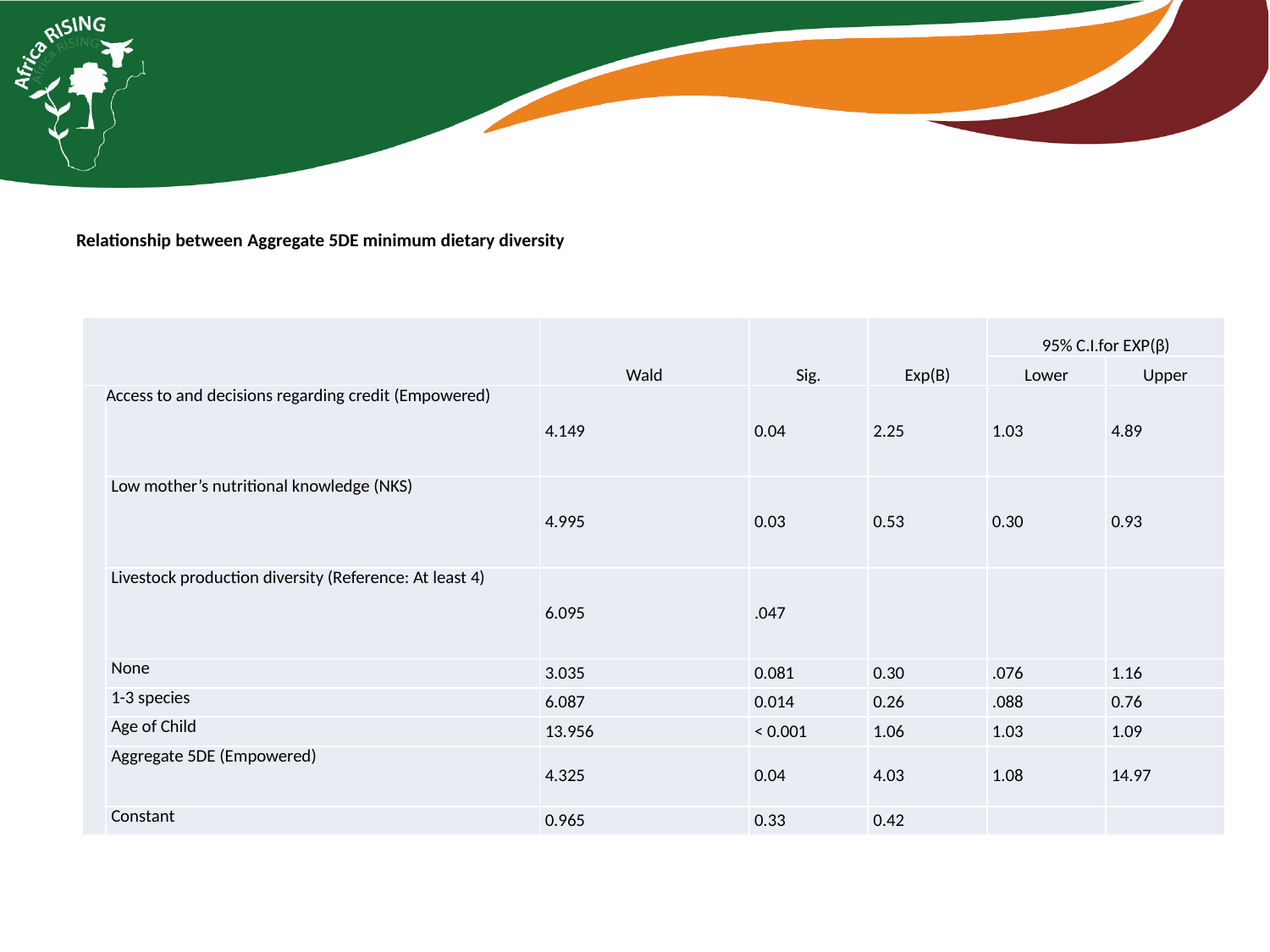

# Relationship between Aggregate 5DE minimum dietary diversity
|  |  | Wald | Sig. | Exp(B) | 95% C.I.for EXP(β) |  |
| --- | --- | --- | --- | --- | --- | --- |
|  |  |  |  |  | Lower | Upper |
|  | Access to and decisions regarding credit (Empowered) | 4.149 | 0.04 | 2.25 | 1.03 | 4.89 |
|  | Low mother’s nutritional knowledge (NKS) | 4.995 | 0.03 | 0.53 | 0.30 | 0.93 |
|  | Livestock production diversity (Reference: At least 4) | 6.095 | .047 |  |  |  |
|  | None | 3.035 | 0.081 | 0.30 | .076 | 1.16 |
|  | 1-3 species | 6.087 | 0.014 | 0.26 | .088 | 0.76 |
|  | Age of Child | 13.956 | < 0.001 | 1.06 | 1.03 | 1.09 |
|  | Aggregate 5DE (Empowered) | 4.325 | 0.04 | 4.03 | 1.08 | 14.97 |
|  | Constant | 0.965 | 0.33 | 0.42 |  |  |